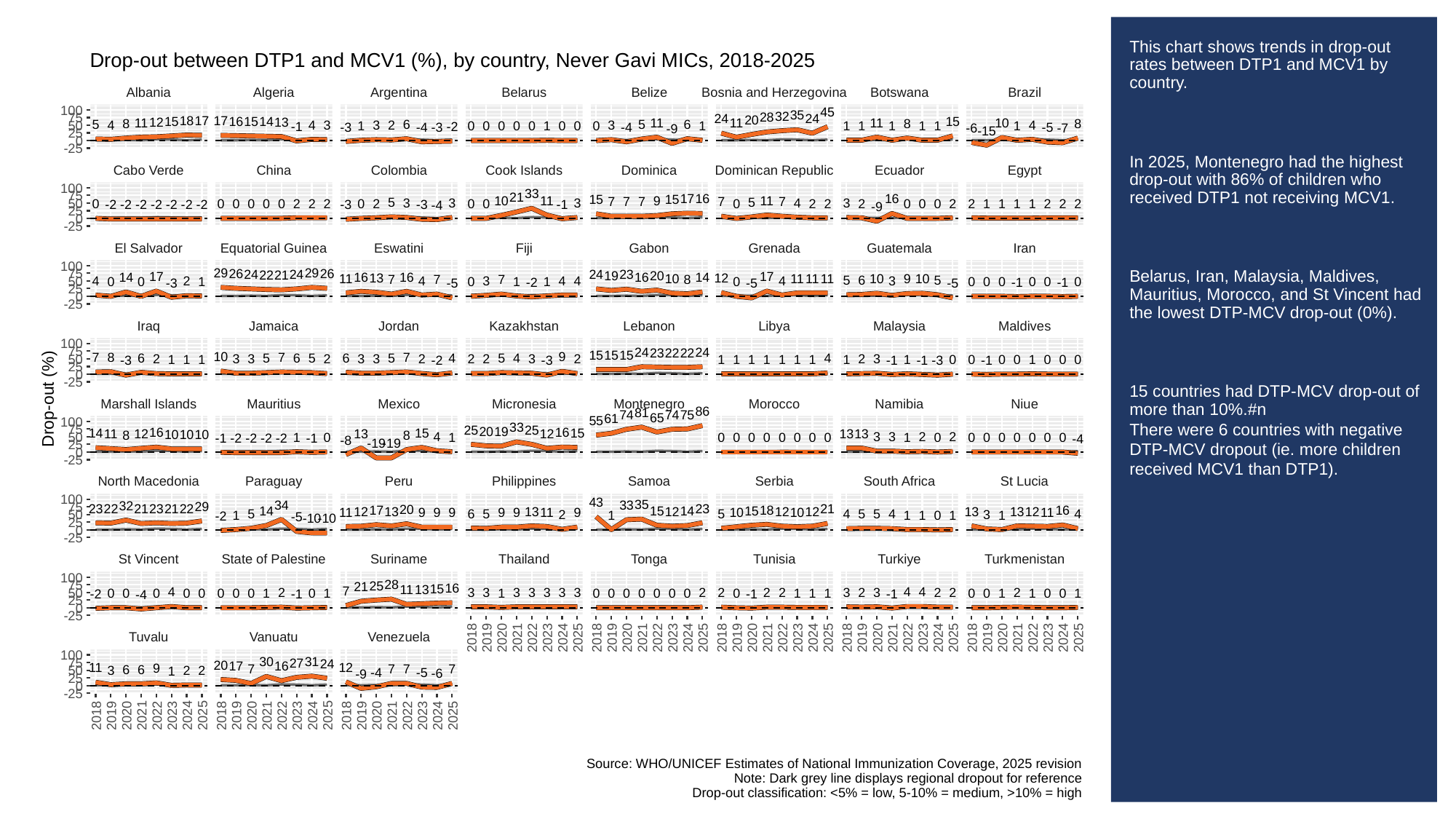

# This chart shows trends in drop-out rates between DTP1 and MCV1 by country.

In 2025, Montenegro had the highest drop-out with 86% of children who received DTP1 not receiving MCV1.

Belarus, Iran, Malaysia, Maldives, Mauritius, Morocco, and St Vincent had the lowest DTP-MCV drop-out (0%).

15 countries had DTP-MCV drop-out of more than 10%.#n
There were 6 countries with negative DTP-MCV dropout (ie. more children received MCV1 than DTP1).

Drop-out between DTP1 and MCV1 (%), by country, Never Gavi MICs, 2018-2025
Albania
Algeria
Argentina
Belarus
Belize
Bosnia and Herzegovina
Botswana
Brazil

100

45

35
32
28
75

24
24
20
18
17
17
16
15
15
15
14
13
12

11
11
11
11
10
8
8
8
6
6
5
5
4
4
4
3
3
3
50
2
1
1
1
1
1
1
1
1
1
0
0
0
0
0
0
0
0

-1
-2
-3
-3
-4
-4
-5
-6
-7
-9

-15

25

0

-25

Cabo Verde
China
Colombia
Cook Islands
Dominica
Dominican Republic
Ecuador
Egypt

100

33
75

21
17
16
16
15
15

11
11
10
9
7
7
7
7
7
5
5
4
3
3
3
3
50
2
2
2
2
2
2
2
2
2
2
2
2
1
1
1
1
0
0
0
0
0
0
0
0
0
0
0
0
0

-1
-2
-2
-2
-2
-2
-2
-2
-3
-3
-4
-9

25

0

-25

El Salvador
Equatorial Guinea
Eswatini
Fiji
Gabon
Grenada
Guatemala
Iran

100

29
29
75
26
26

24
24
24
23
22
21
20
19
17
17
16
16
16
14
14
13
12

11
11
11
11
10
10
10
9
8
7
7
7
6
5
5
4
4
4
4
4
3
3
50
2
1
1
1
0
0
0
0
0
0
0
0
0
0

-1
-1
-2
-3
-5
-5
-5

25

0

-25

Iraq
Jamaica
Jordan
Kazakhstan
Lebanon
Libya
Malaysia
Maldives

100

75

24
24
23
22
22
15
15
15

10
9
8
7
7
7
6
6
6
5
5
5
5
4
4
4
3
3
3
3
3
3
50
2
2
2
2
2
2
2
1
1
1
1
1
1
1
1
1
1
1
1
1
0
0
0
0
0
0
0

-1
-1
-1
-2
-3
-3
-3

25

0

-25

Drop-out (%)
Marshall Islands
Mauritius
Mexico
Micronesia
Montenegro
Morocco
Namibia
Niue
86
81
75
74
74
65
61
55

100

33
75
25
25

20
19
16
16
15
15
14
13
13
13
12
12

11
10
10
10
8
8
4
3
3
50
2
2
1
1
1
0
0
0
0
0
0
0
0
0
0
0
0
0
0
0
0
0

-1
-1
-2
-2
-2
-2
-4
-8

-19
-19
25

0

-25

North Macedonia
Paraguay
Peru
Philippines
Samoa
Serbia
South Africa
St Lucia

100

43

35
34
33
32
29
75

23
23
23
22
22
21
21
21
20
18
17
16
15
15
14
14
13
13
13
13
12
12
12
12
12

11
11
11
10
10
9
9
9
9
9
9
6
5
5
5
5
5
4
4
4
3
50
2
1
1
1
1
1
1
0

-2
-5
-10
-10

25

0

-25

St Vincent
State of Palestine
Suriname
Thailand
Tonga
Tunisia
Turkiye
Turkmenistan

100

28
75
25

21
16
15
13

11
7
4
4
4
3
3
3
3
3
3
3
3
3
50
2
2
2
2
2
2
2
2
2
1
1
1
1
1
1
1
1
1
0
0
0
0
0
0
0
0
0
0
0
0
0
0
0
0
0
0
0
0
0

-1
-1
-1
-2
-4

25

0

-25

Tuvalu
Vanuatu
Venezuela
2018
2019
2020
2021
2022
2023
2024
2025
2018
2019
2020
2021
2022
2023
2024
2025
2018
2019
2020
2021
2022
2023
2024
2025
2018
2019
2020
2021
2022
2023
2024
2025
2018
2019
2020
2021
2022
2023
2024
2025

100

31
30
75
27

24
20
17
16
12

11
9
7
7
7
7
6
6
3
50
2
2
1

-4
-5
-6
-9

25

0

-25

2018
2019
2020
2021
2022
2023
2024
2025
2018
2019
2020
2021
2022
2023
2024
2025
2018
2019
2020
2021
2022
2023
2024
2025
Source: WHO/UNICEF Estimates of National Immunization Coverage, 2025 revision
Note: Dark grey line displays regional dropout for reference
Drop-out classification: <5% = low, 5-10% = medium, >10% = high